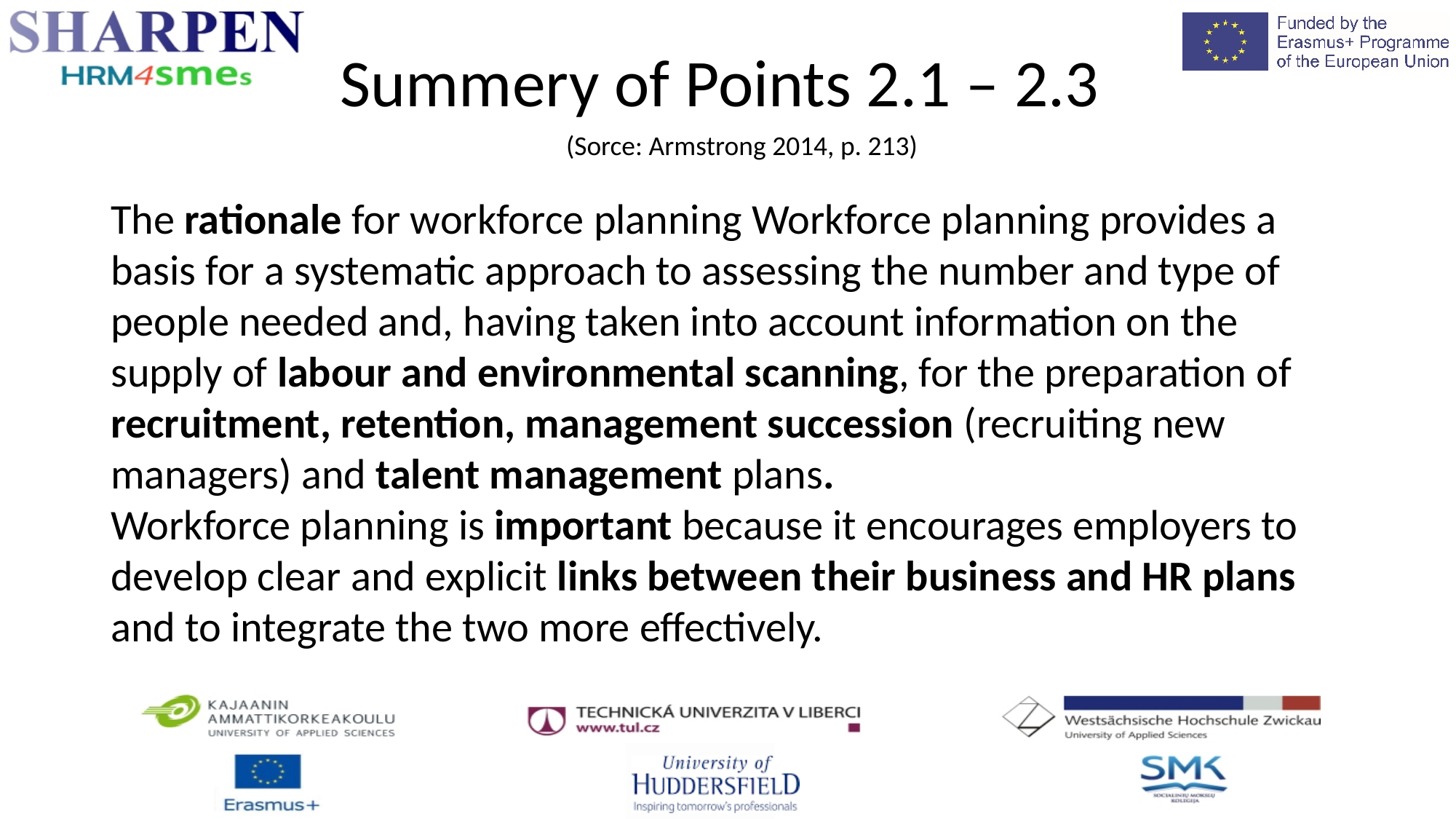

Summery of Points 2.1 – 2.3
(Sorce: Armstrong 2014, p. 213)
The rationale for workforce planning Workforce planning provides a basis for a systematic approach to assessing the number and type of people needed and, having taken into account information on the supply of labour and environmental scanning, for the preparation of
recruitment, retention, management succession (recruiting new managers) and talent management plans.
Workforce planning is important because it encourages employers to develop clear and explicit links between their business and HR plans and to integrate the two more effectively.